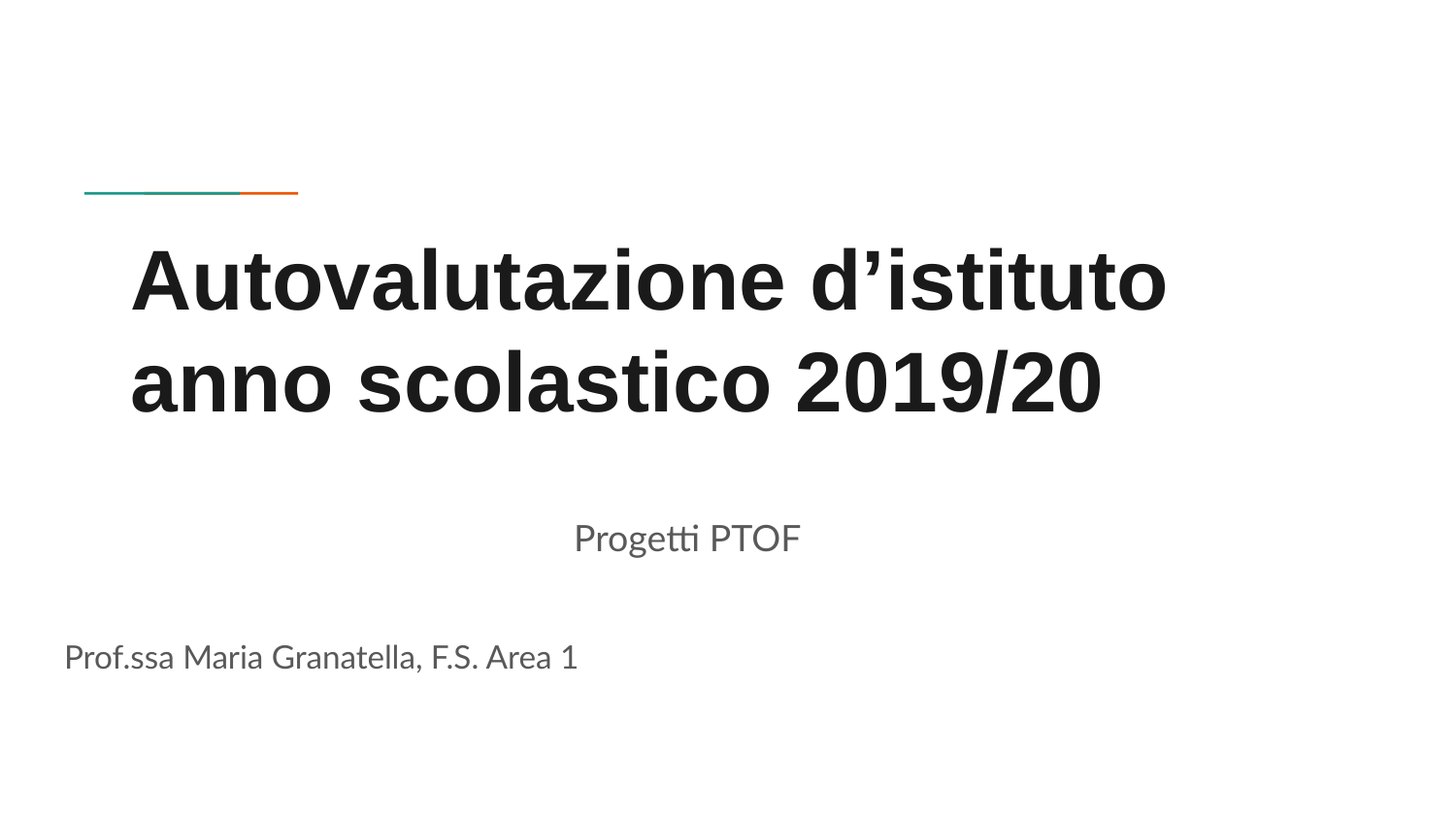

# Autovalutazione d’istituto
anno scolastico 2019/20
Progetti PTOF

Prof.ssa Maria Granatella, F.S. Area 1